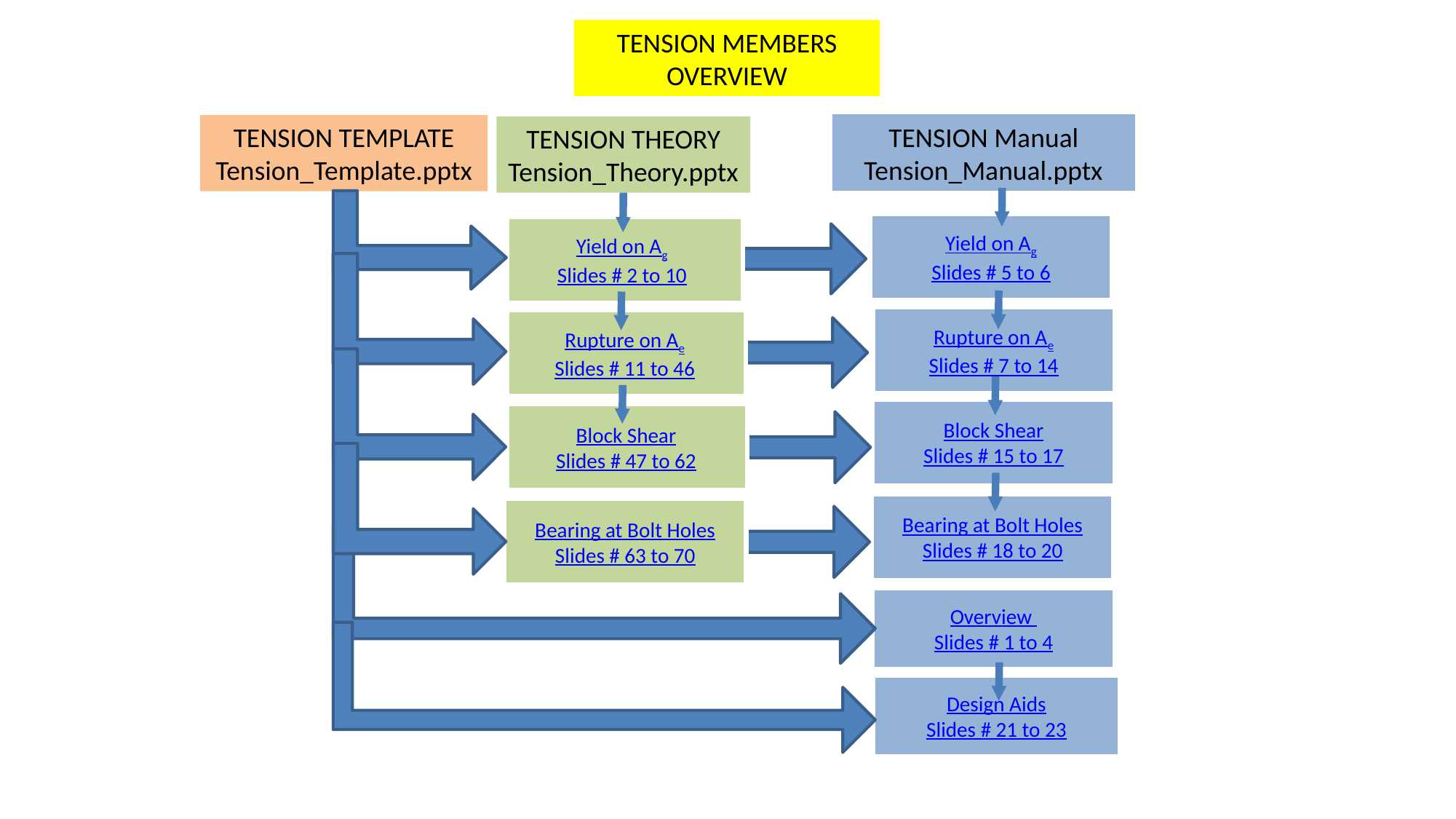

TENSION MEMBERS
OVERVIEW

TENSION Manual
Tension_Manual.pptx
TENSION TEMPLATE
Tension_Template.pptx
TENSION THEORY
Tension_Theory.pptx

Yield on Ag
Slides # 5 to 6
Yield on Ag
Slides # 2 to 10

Rupture on Ae
Slides # 7 to 14
Rupture on Ae
Slides # 11 to 46

Block Shear
Slides # 15 to 17
Block Shear
Slides # 47 to 62

Bearing at Bolt Holes
Slides # 18 to 20
Bearing at Bolt Holes
Slides # 63 to 70
Overview
Slides # 1 to 4
Design Aids
Slides # 21 to 23